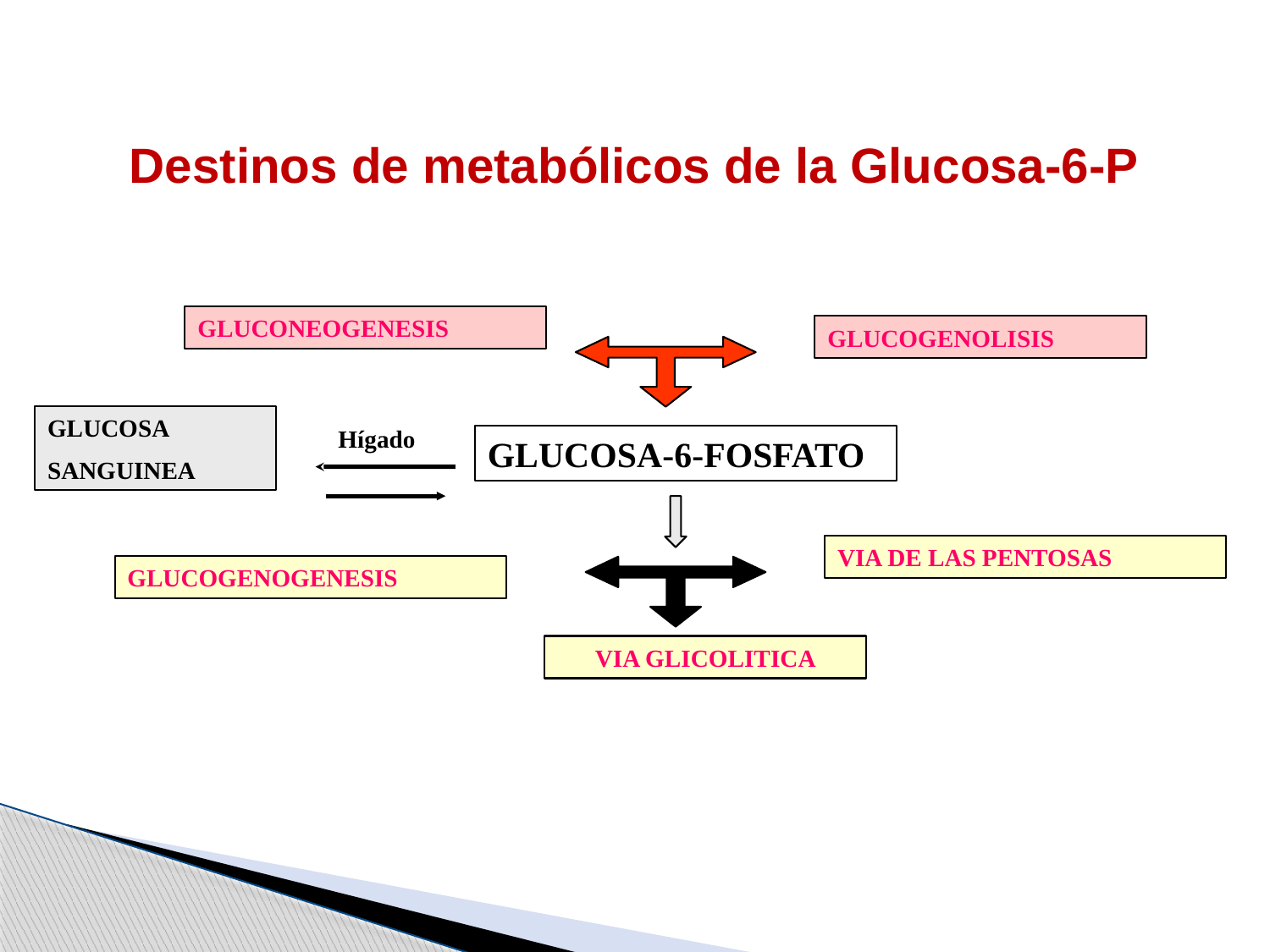

Destinos de metabólicos de la Glucosa-6-P
GLUCONEOGENESIS
GLUCOGENOLISIS

GLUCOSA
SANGUINEA
Hígado
GLUCOSA-6-FOSFATO

VIA DE LAS PENTOSAS
GLUCOGENOGENESIS

VIA GLICOLITICA